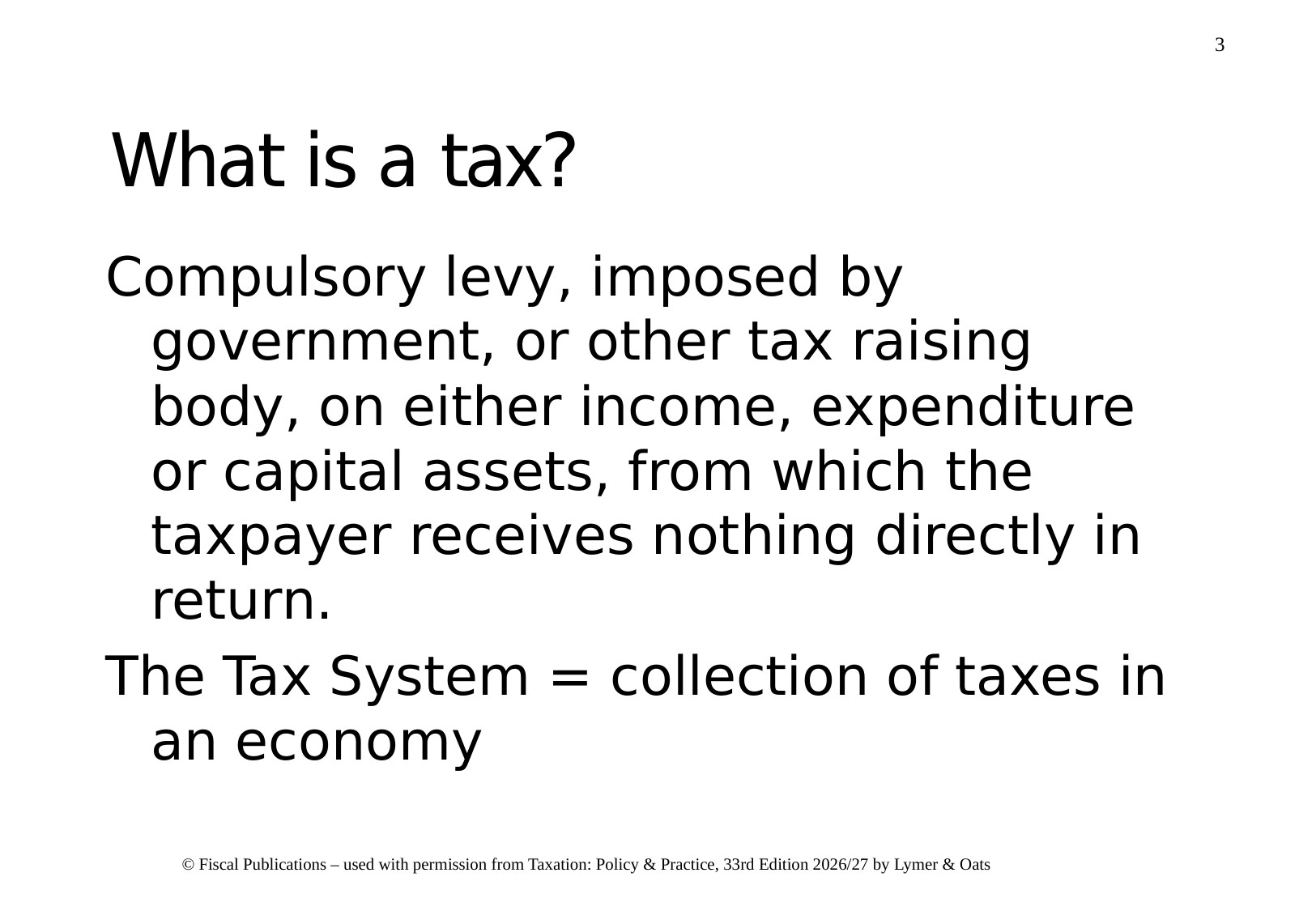

# What is a tax?
Compulsory levy, imposed by government, or other tax raising body, on either income, expenditure or capital assets, from which the taxpayer receives nothing directly in return.
The Tax System = collection of taxes in an economy